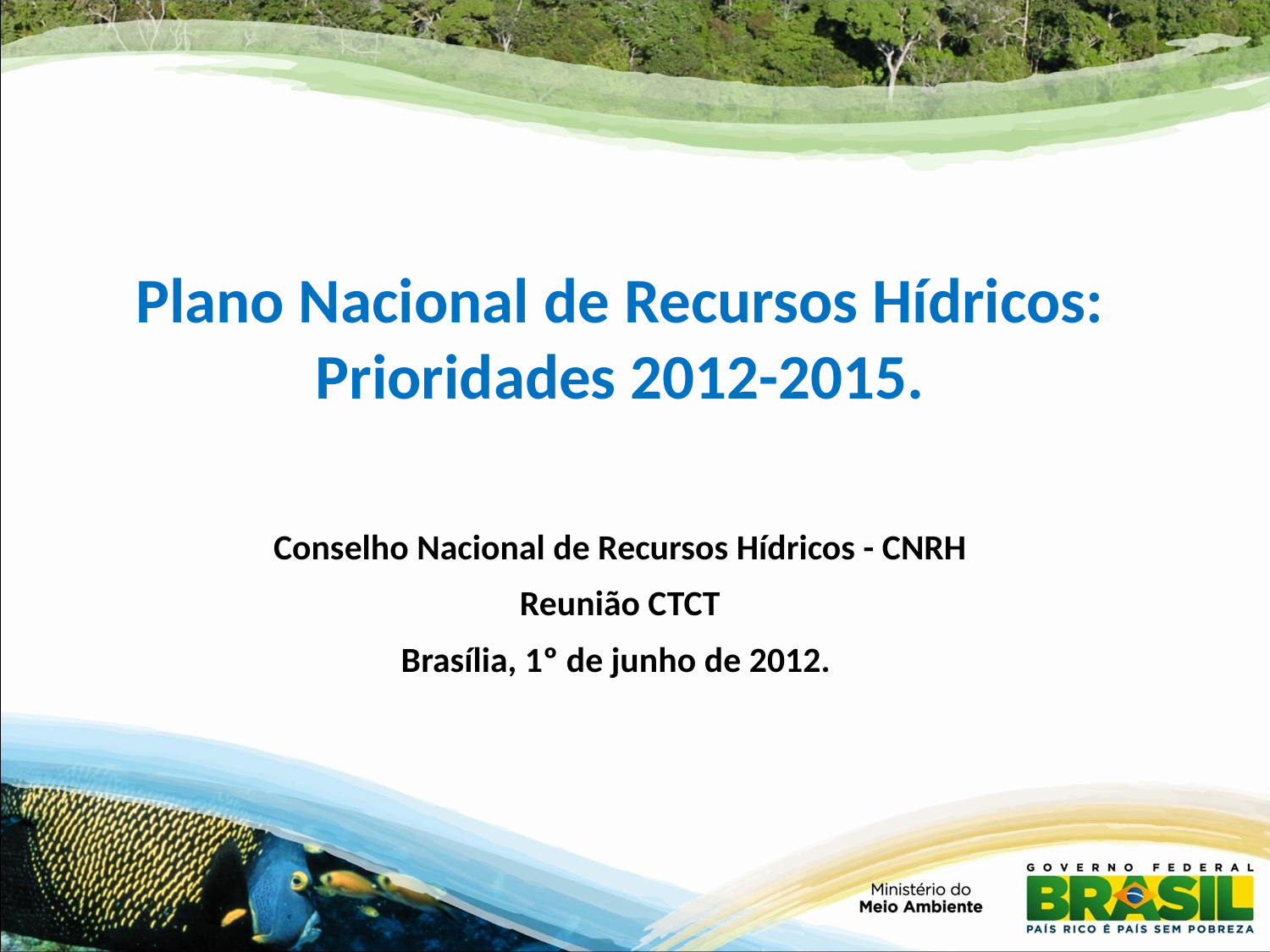

Plano Nacional de Recursos Hídricos:
Prioridades 2012-2015.

Conselho Nacional de Recursos Hídricos - CNRH
Reunião CTCT
Brasília, 1º de junho de 2012.